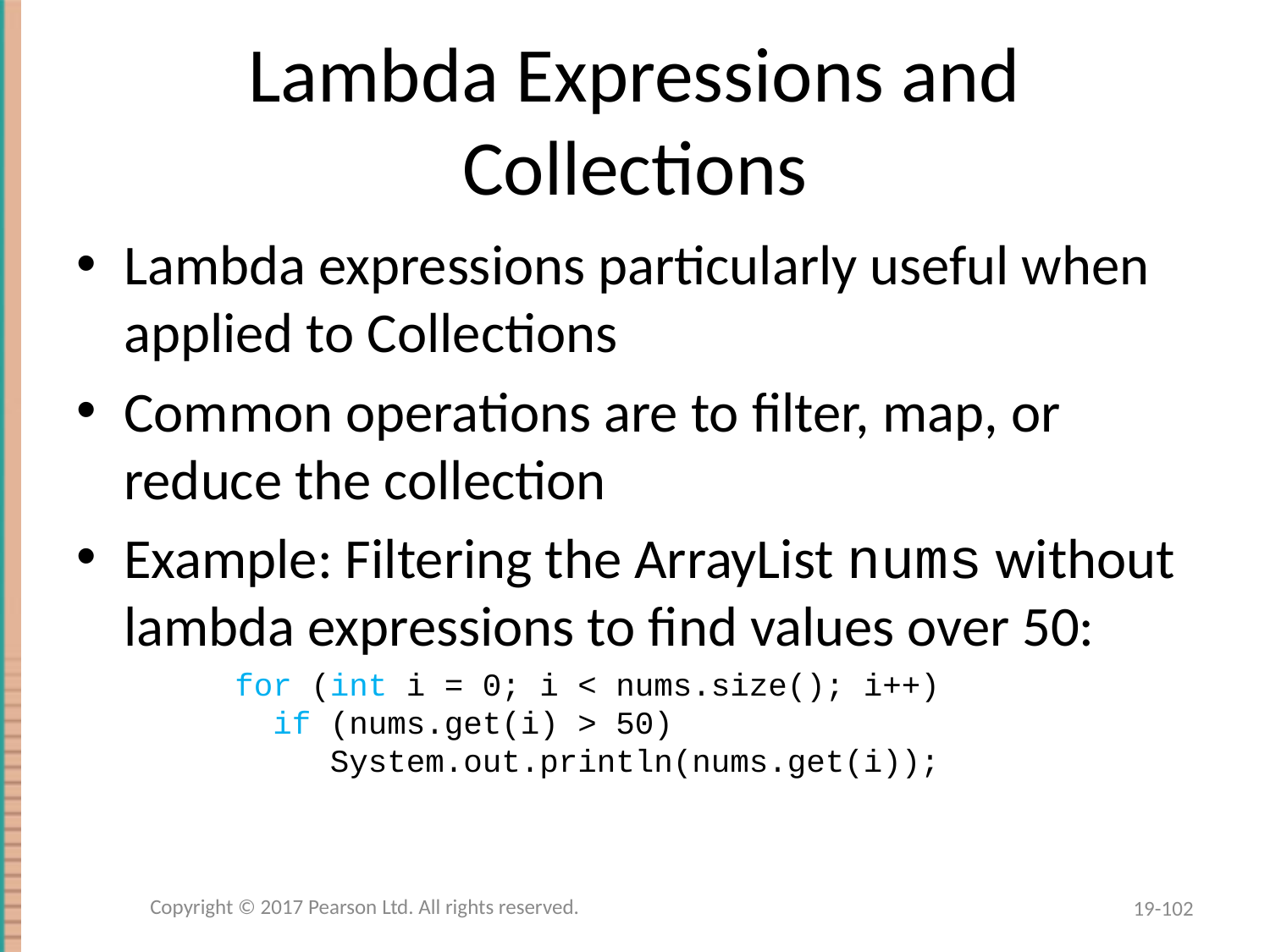

# Lambda Expressions and Collections
Lambda expressions particularly useful when applied to Collections
Common operations are to filter, map, or reduce the collection
Example: Filtering the ArrayList nums without lambda expressions to find values over 50:
for (int i = 0; i < nums.size(); i++)
  if (nums.get(i) > 50)
     System.out.println(nums.get(i));
Copyright © 2017 Pearson Ltd. All rights reserved.
19-102